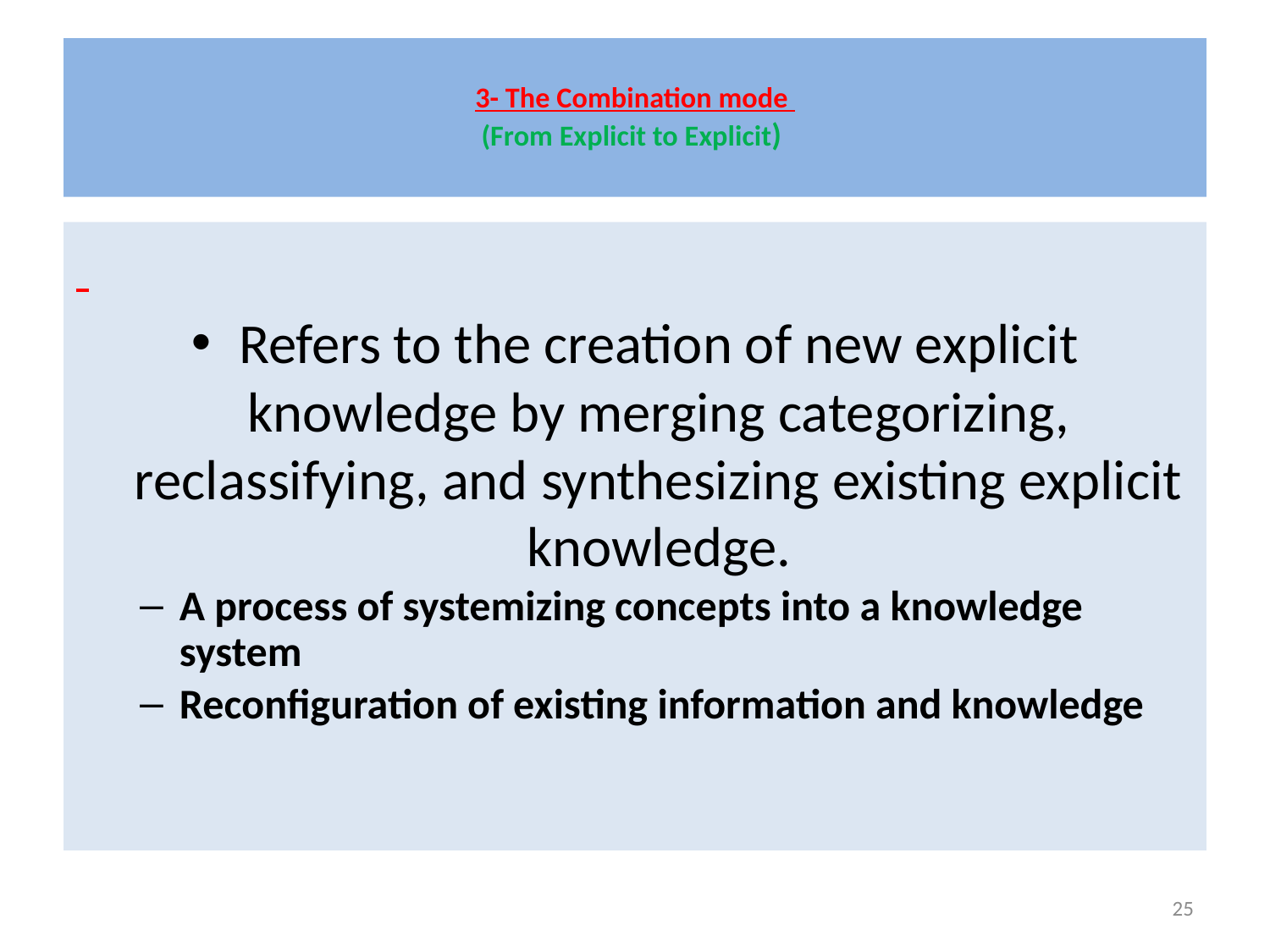

# 3- The Combination mode (From Explicit to Explicit)

Refers to the creation of new explicit knowledge by merging categorizing, reclassifying, and synthesizing existing explicit knowledge.
A process of systemizing concepts into a knowledge system
Reconfiguration of existing information and knowledge

25